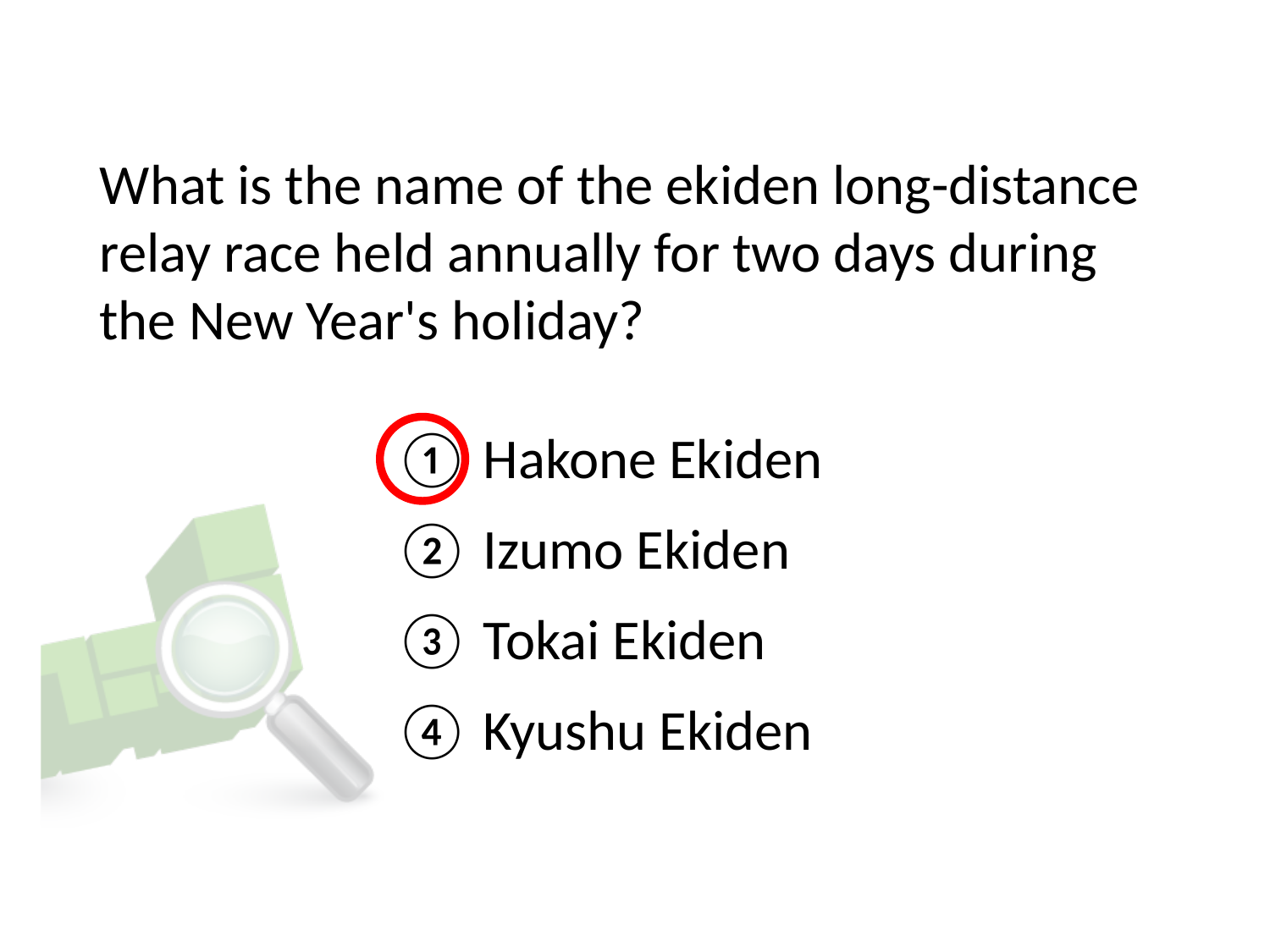

# What is the name of the ekiden long-distance relay race held annually for two days during the New Year's holiday?
① Hakone Ekiden
② Izumo Ekiden
③ Tokai Ekiden
④ Kyushu Ekiden